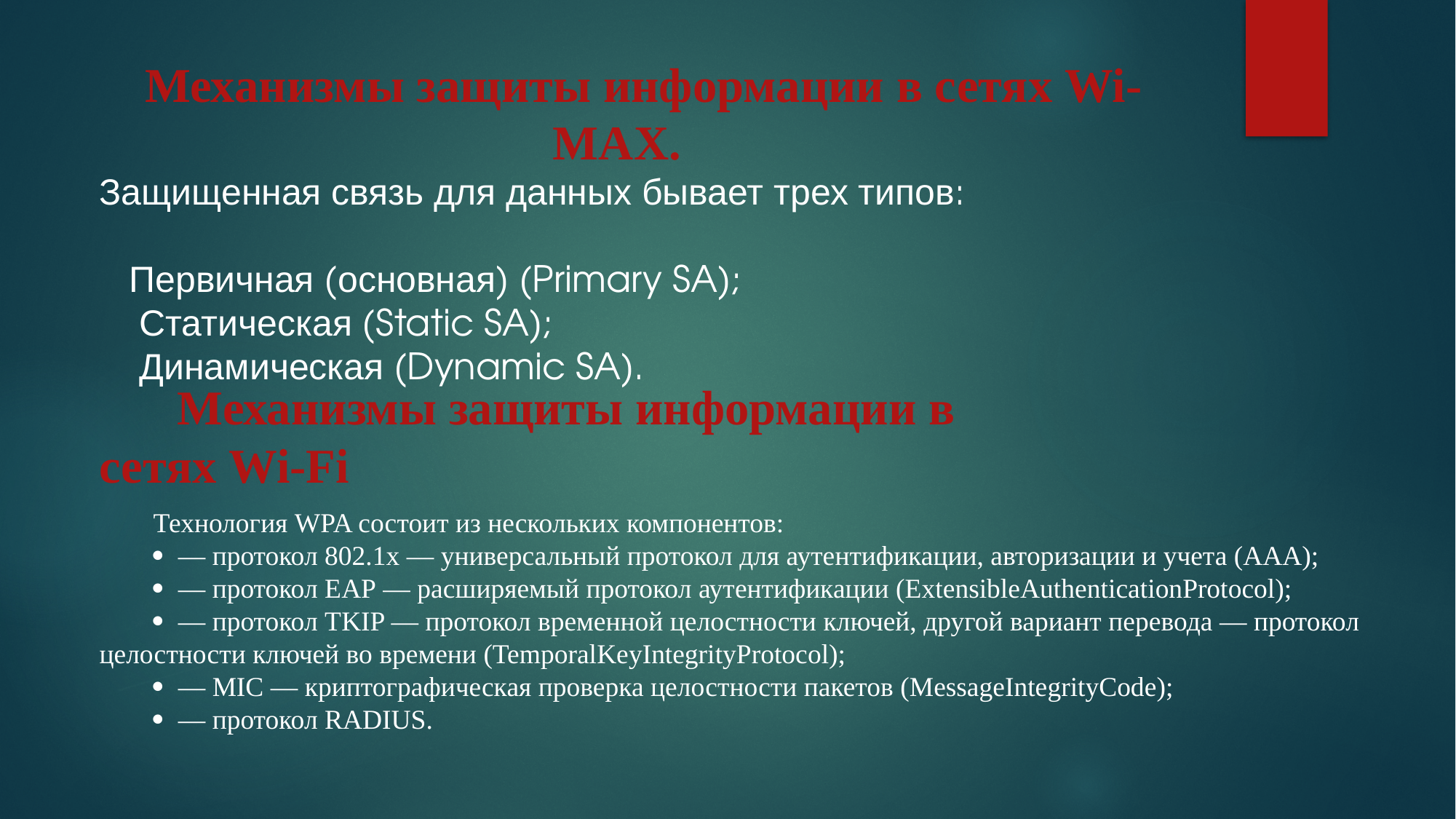

Механизмы защиты информации в сетях Wi-MAX.
Защищенная связь для данных бывает трех типов:

   Первичная (основная) (Primary SA);
    Статическая (Static SA);
    Динамическая (Dynamic SA).

  Механизмы защиты информации в сетях Wi-Fi
Технология WPA состоит из нескольких компонентов:
• — протокол 802.1х — универсальный протокол для аутентификации, авторизации и учета (ААА);
• — протокол ЕАР — расширяемый протокол аутентификации (ExtensibleAuthenticationProtocol);
• — протокол TKIP — протокол временной целостности ключей, другой вариант перевода — протокол целостности ключей во времени (TemporalKeyIntegrityProtocol);
• — MIC — криптографическая проверка целостности пакетов (MessageIntegrityCode);
• — протокол RADIUS.